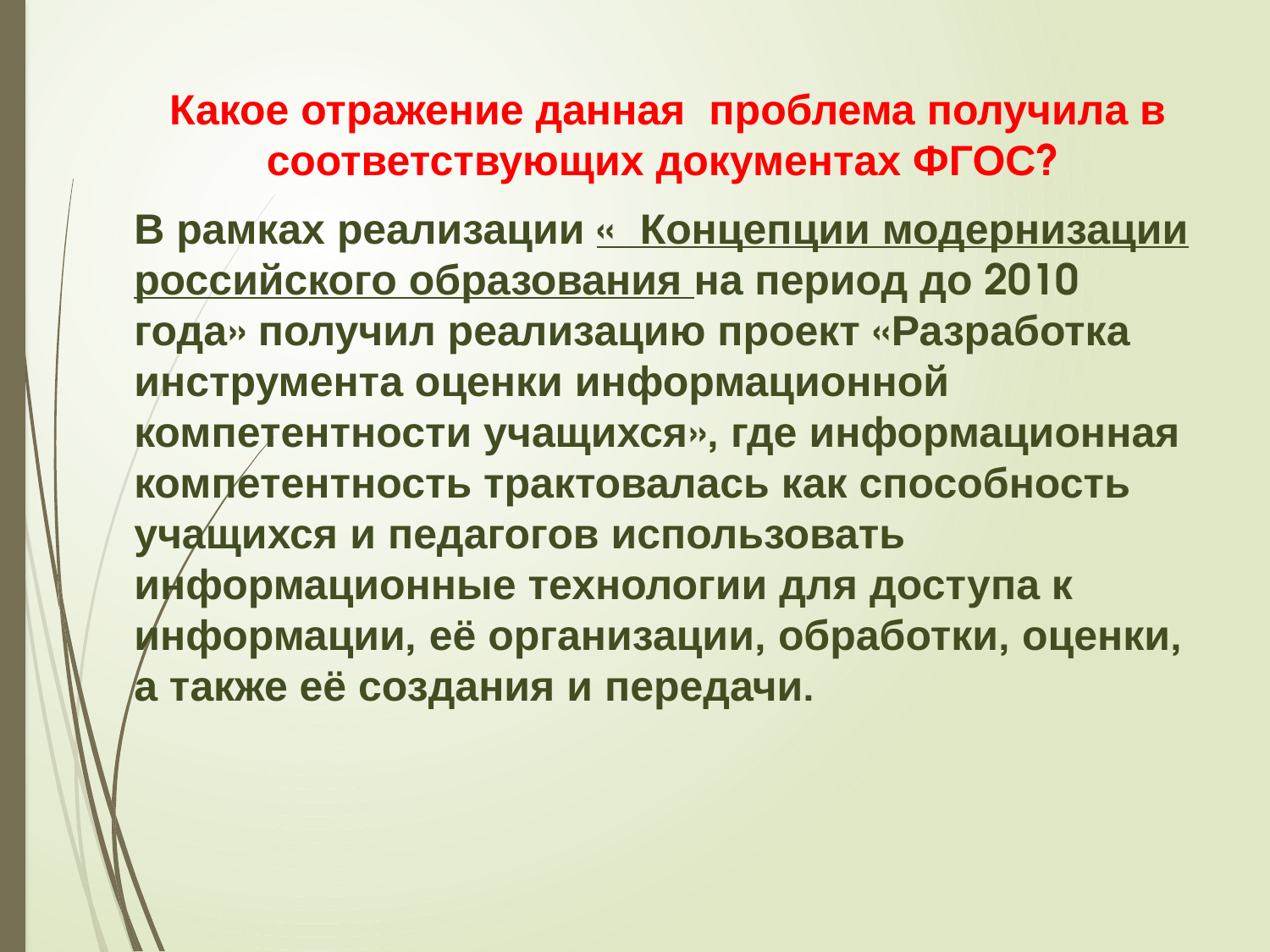

Какое отражение данная  проблема получила в соответствующих документах ФГОС?
В рамках реализации «  Концепции модернизации российского образования на период до 2010 года» получил реализацию проект «Разработка инструмента оценки информационной компетентности учащихся», где информационная компетентность трактовалась как способность учащихся и педагогов использовать информационные технологии для доступа к информации, её организации, обработки, оценки, а также её создания и передачи.

#